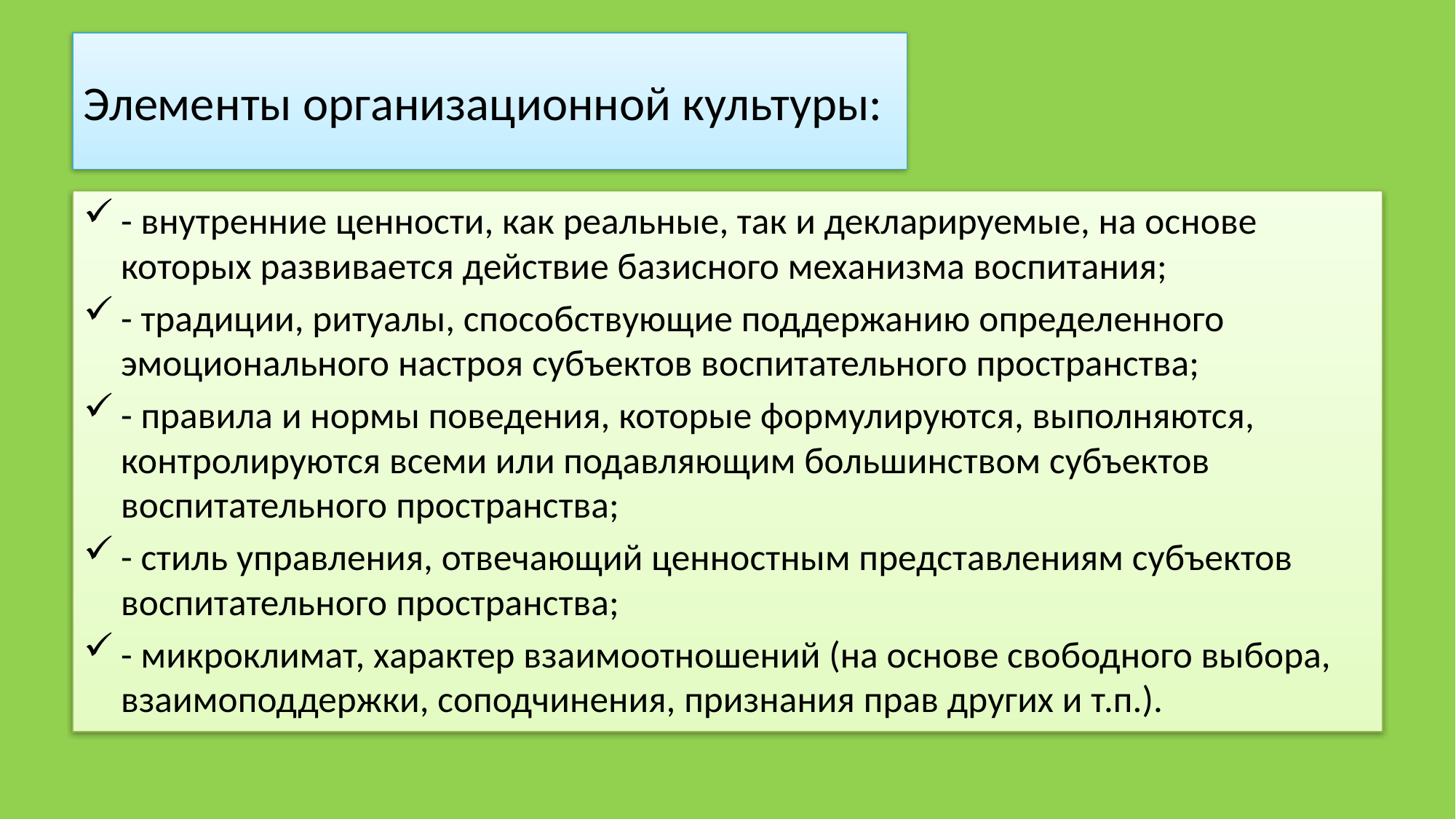

# Элементы организационной культуры:
- внутренние ценности, как реальные, так и декларируемые, на основе которых развивается действие базисного механизма воспитания;
- традиции, ритуалы, способствующие поддержанию определенного эмоционального настроя субъектов воспитательного пространства;
- правила и нормы поведения, которые формулируются, выполняются, контролируются всеми или подавляющим большинством субъектов воспитательного пространства;
- стиль управления, отвечающий ценностным представлениям субъектов воспитательного пространства;
- микроклимат, характер взаимоотношений (на основе свободного выбора, взаимоподдержки, соподчинения, признания прав других и т.п.).